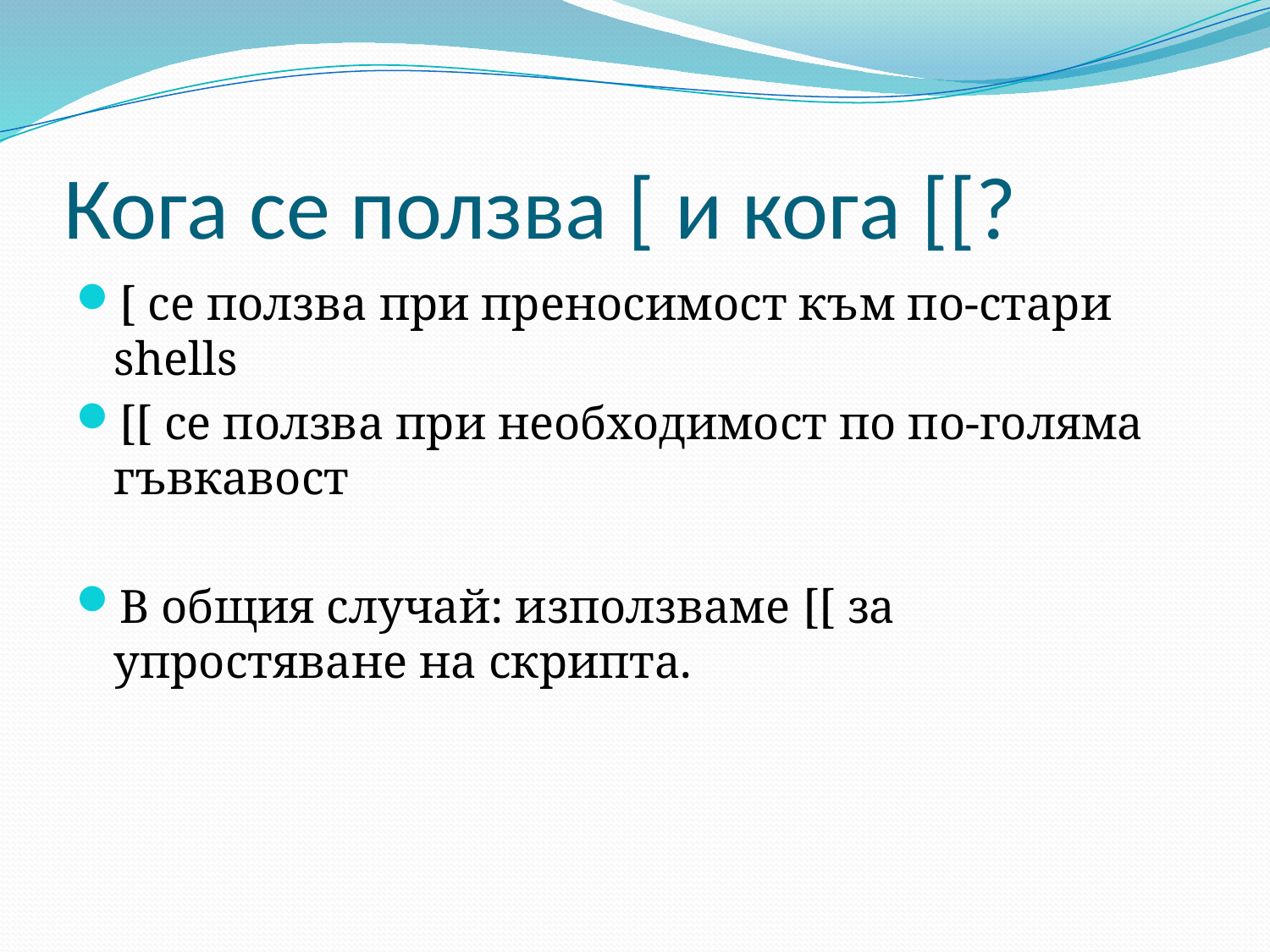

# Кога се ползва [ и кога [[?
[ се ползва при преносимост към по-стари shells
[[ се ползва при необходимост по по-голяма гъвкавост

В общия случай: използваме [[ за упростяване на скрипта.